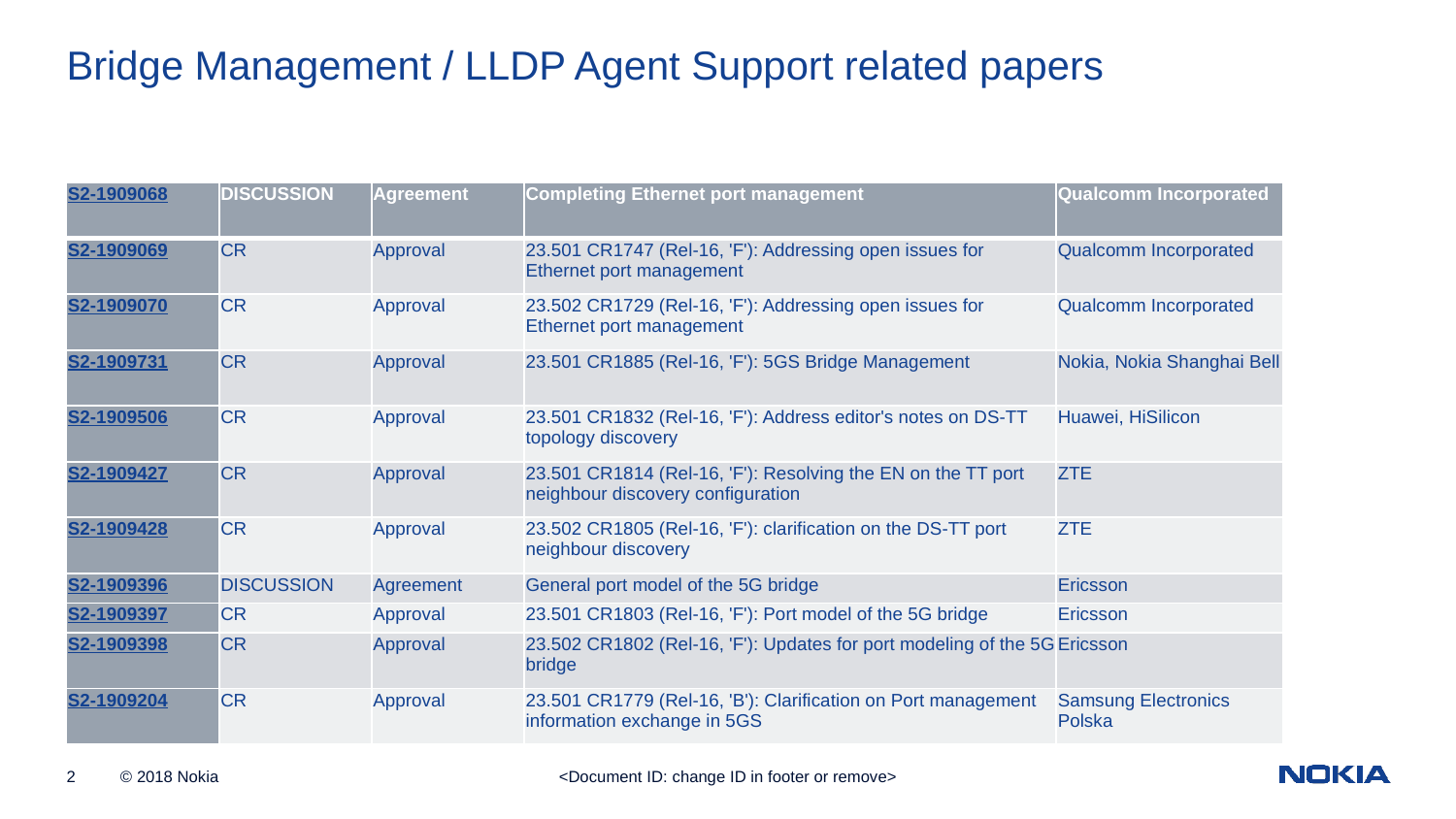

Bridge Management / LLDP Agent Support related papers
| S2-1909068 | DISCUSSION | Agreement | Completing Ethernet port management | Qualcomm Incorporated |
| --- | --- | --- | --- | --- |
| S2-1909069 | CR | Approval | 23.501 CR1747 (Rel-16, 'F'): Addressing open issues for Ethernet port management | Qualcomm Incorporated |
| S2-1909070 | CR | Approval | 23.502 CR1729 (Rel-16, 'F'): Addressing open issues for Ethernet port management | Qualcomm Incorporated |
| S2-1909731 | CR | Approval | 23.501 CR1885 (Rel-16, 'F'): 5GS Bridge Management | Nokia, Nokia Shanghai Bell |
| S2-1909506 | CR | Approval | 23.501 CR1832 (Rel-16, 'F'): Address editor's notes on DS-TT topology discovery | Huawei, HiSilicon |
| S2-1909427 | CR | Approval | 23.501 CR1814 (Rel-16, 'F'): Resolving the EN on the TT port neighbour discovery configuration | ZTE |
| S2-1909428 | CR | Approval | 23.502 CR1805 (Rel-16, 'F'): clarification on the DS-TT port neighbour discovery | ZTE |
| S2-1909396 | DISCUSSION | Agreement | General port model of the 5G bridge | Ericsson |
| S2-1909397 | CR | Approval | 23.501 CR1803 (Rel-16, 'F'): Port model of the 5G bridge | Ericsson |
| S2-1909398 | CR | Approval | 23.502 CR1802 (Rel-16, 'F'): Updates for port modeling of the 5G bridge | Ericsson |
| S2-1909204 | CR | Approval | 23.501 CR1779 (Rel-16, 'B'): Clarification on Port management information exchange in 5GS | Samsung Electronics Polska |
<Document ID: change ID in footer or remove>